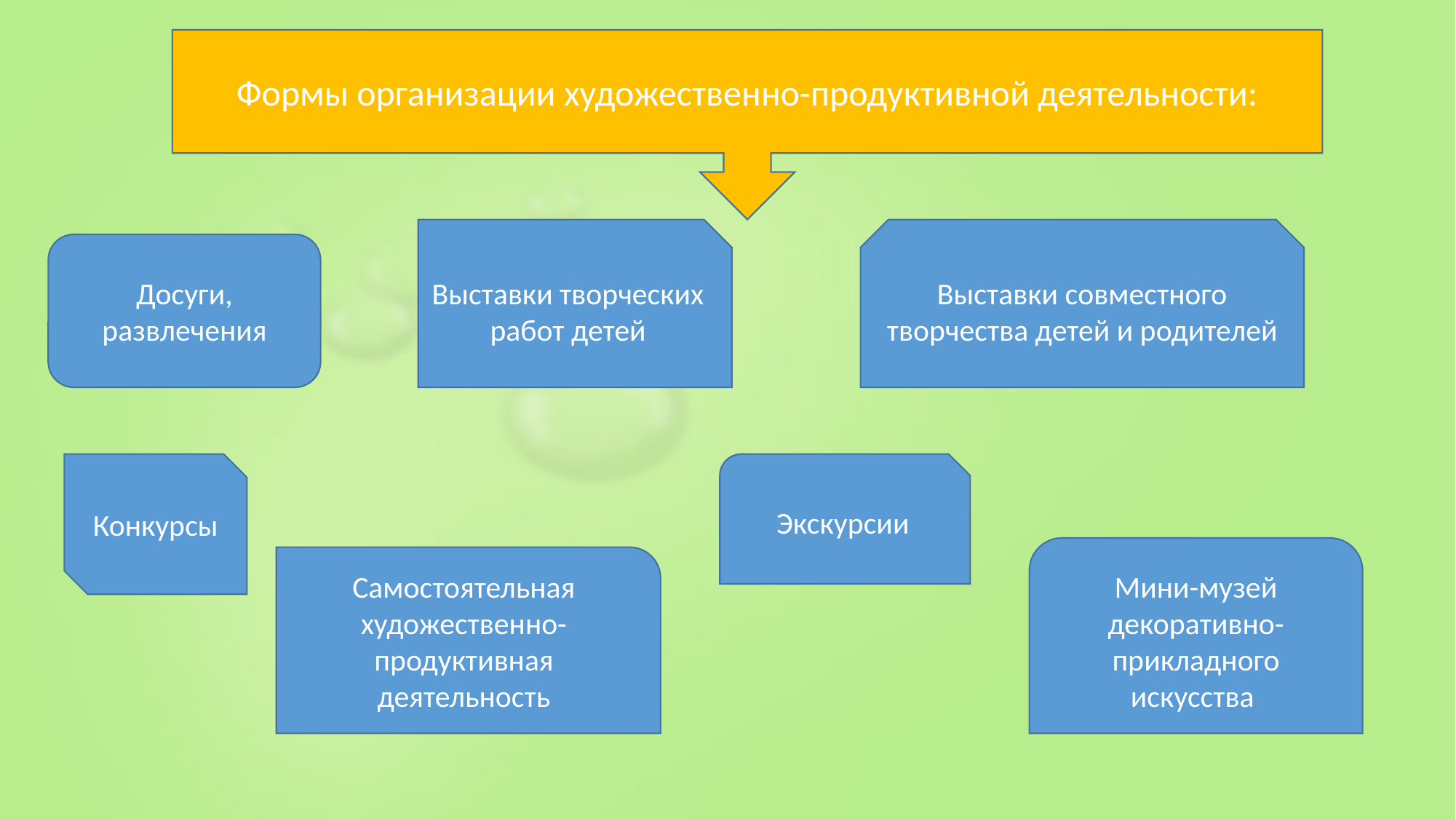

Формы организации художественно-продуктивной деятельности:
Выставки творческих работ детей
Выставки совместного творчества детей и родителей
Досуги, развлечения
Конкурсы
Экскурсии
Мини-музей декоративно-прикладного искусства
Самостоятельная художественно-продуктивная деятельность